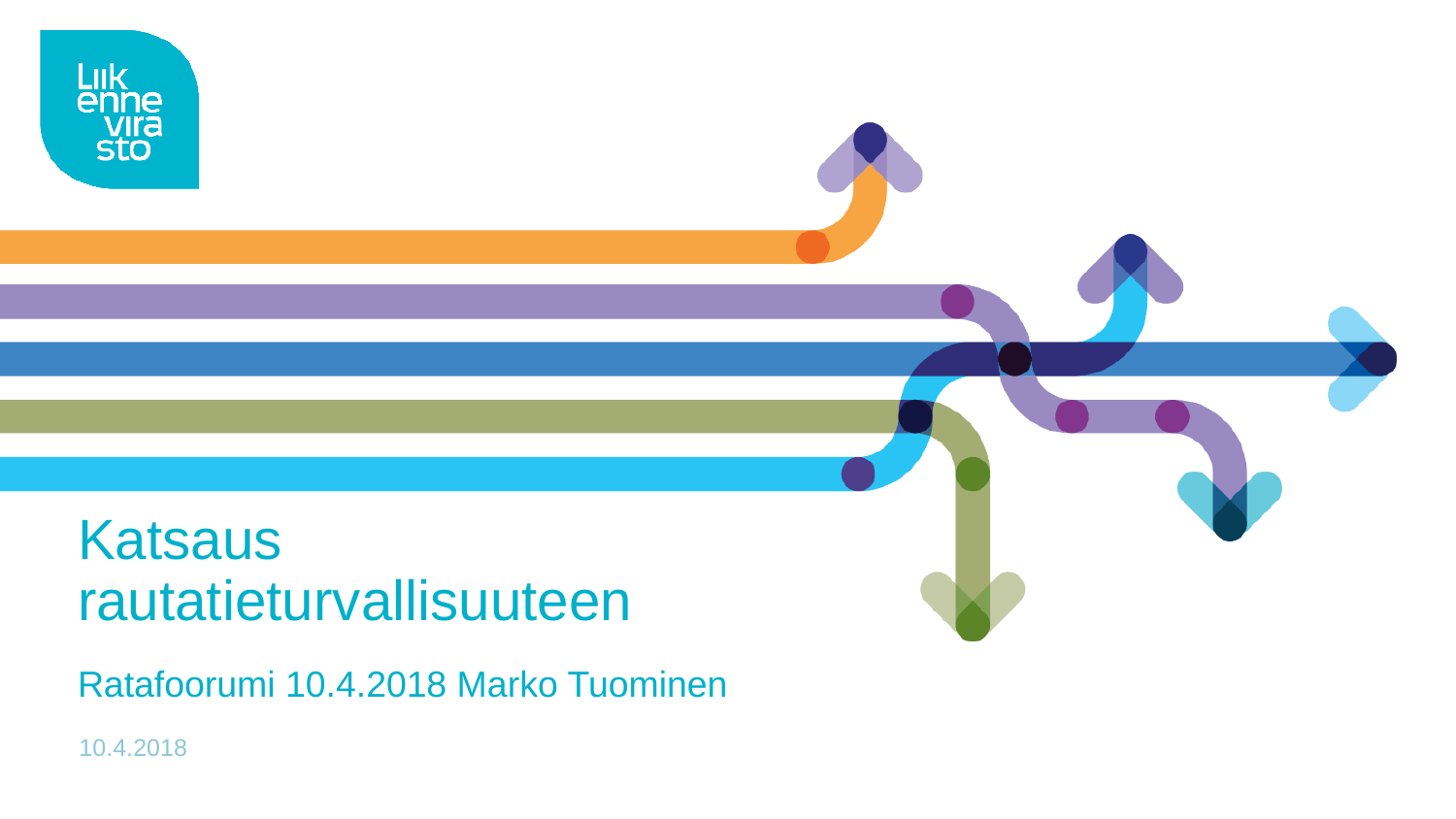

# Katsaus rautatieturvallisuuteen
Ratafoorumi 10.4.2018 Marko Tuominen
10.4.2018